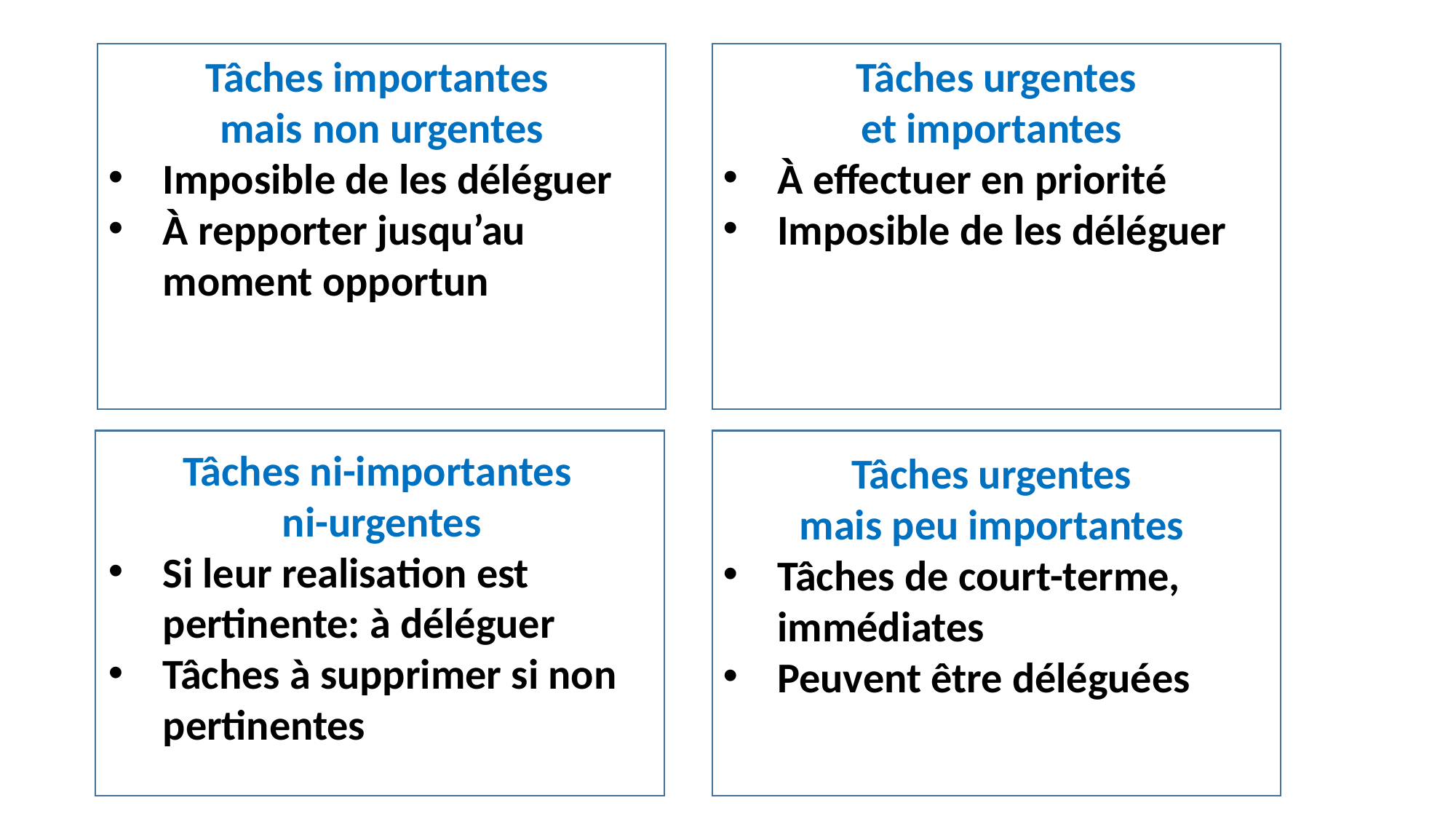

Tâches importantes
mais non urgentes
Imposible de les déléguer
À repporter jusqu’au moment opportun

Tâches urgentes
et importantes
À effectuer en priorité
Imposible de les déléguer

Tâches ni-importantes
ni-urgentes
Si leur realisation est pertinente: à déléguer
Tâches à supprimer si non pertinentes

Tâches urgentes
mais peu importantes
Tâches de court-terme, immédiates
Peuvent être déléguées